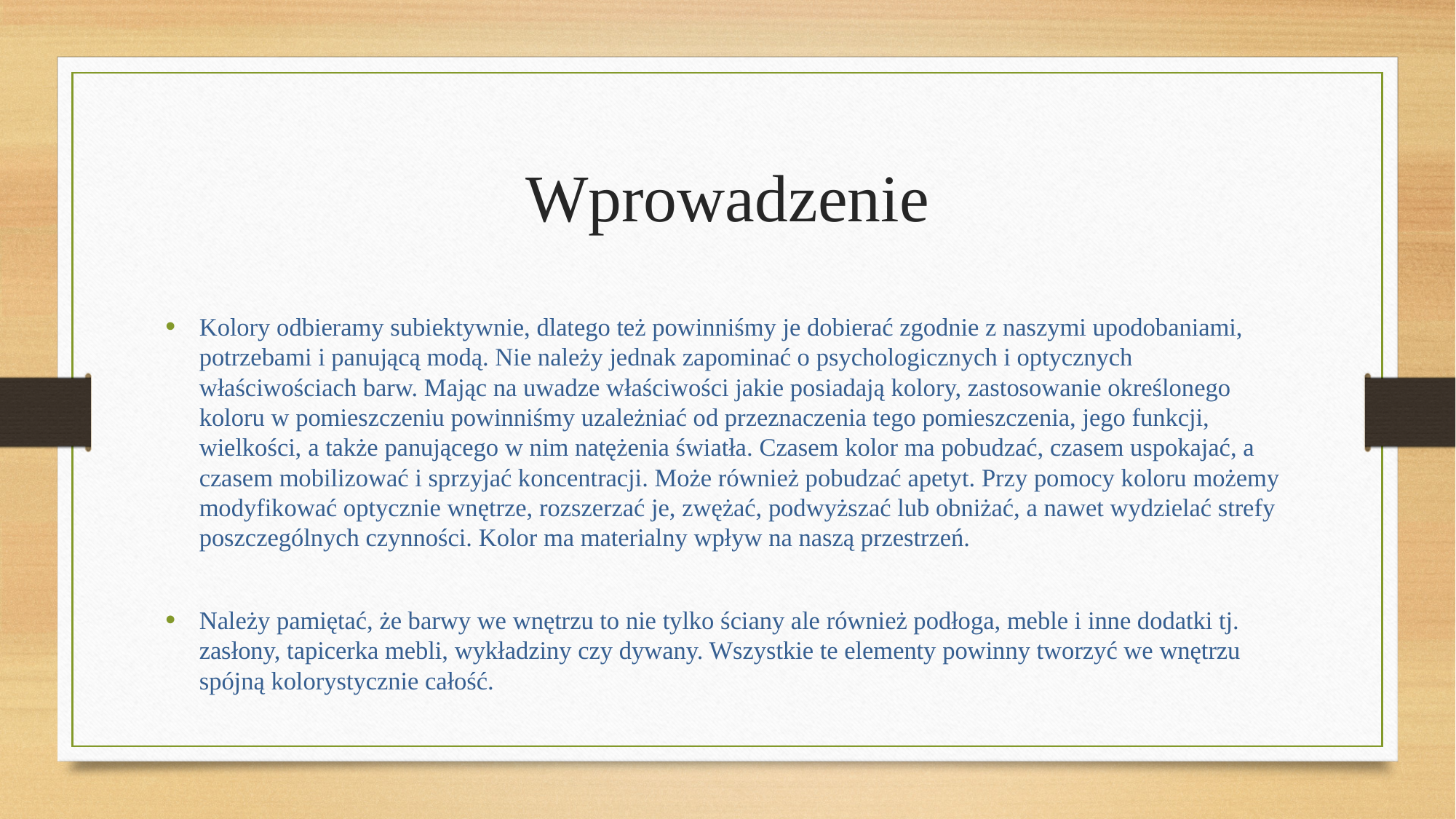

# Wprowadzenie
Kolory odbieramy subiektywnie, dlatego też powinniśmy je dobierać zgodnie z naszymi upodobaniami, potrzebami i panującą modą. Nie należy jednak zapominać o psychologicznych i optycznych właściwościach barw. Mając na uwadze właściwości jakie posiadają kolory, zastosowanie określonego koloru w pomieszczeniu powinniśmy uzależniać od przeznaczenia tego pomieszczenia, jego funkcji, wielkości, a także panującego w nim natężenia światła. Czasem kolor ma pobudzać, czasem uspokajać, a czasem mobilizować i sprzyjać koncentracji. Może również pobudzać apetyt. Przy pomocy koloru możemy modyfikować optycznie wnętrze, rozszerzać je, zwężać, podwyższać lub obniżać, a nawet wydzielać strefy poszczególnych czynności. Kolor ma materialny wpływ na naszą przestrzeń.

Należy pamiętać, że barwy we wnętrzu to nie tylko ściany ale również podłoga, meble i inne dodatki tj. zasłony, tapicerka mebli, wykładziny czy dywany. Wszystkie te elementy powinny tworzyć we wnętrzu spójną kolorystycznie całość.